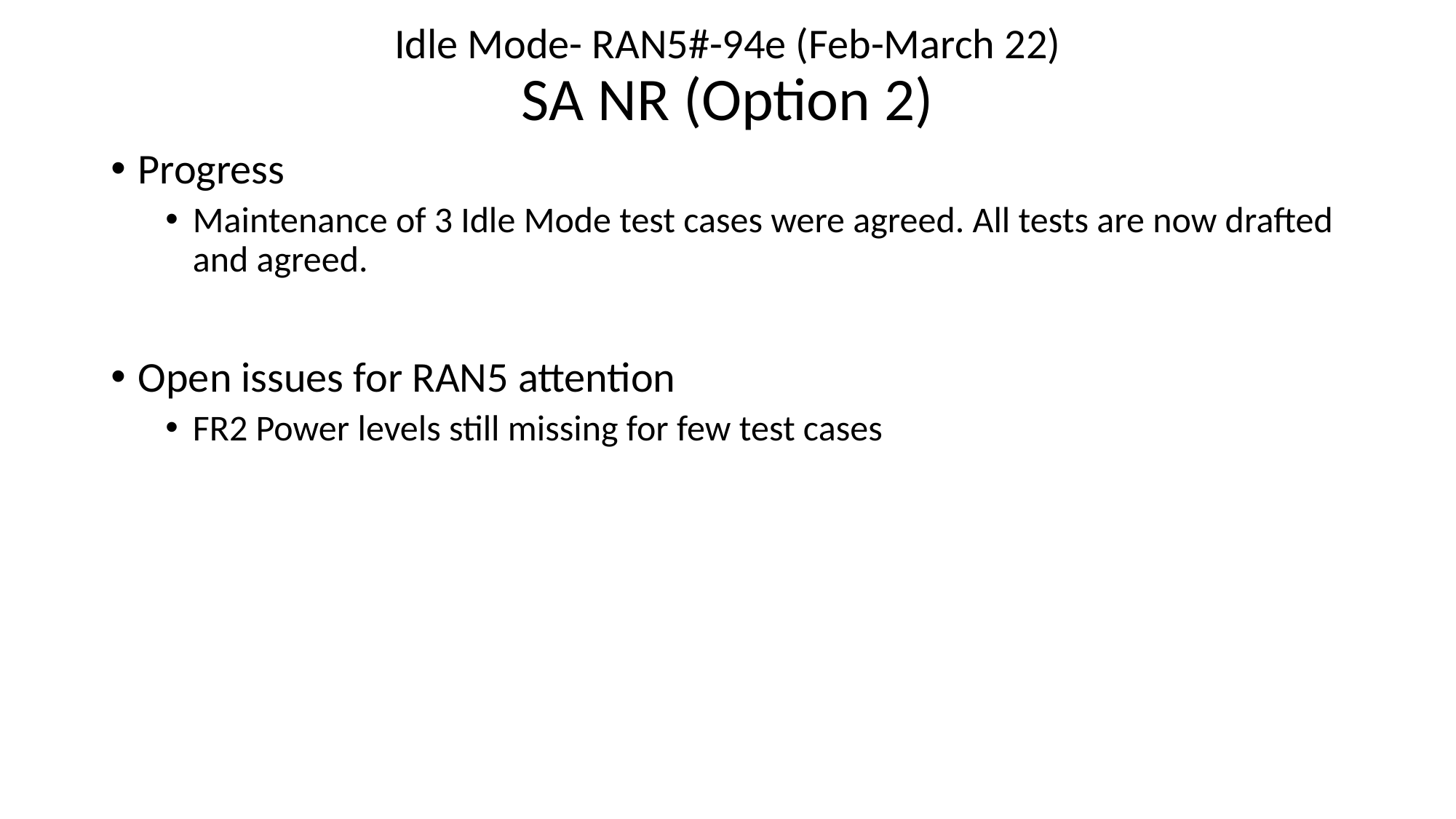

# Idle Mode- RAN5#-94e (Feb-March 22) SA NR (Option 2)
Progress
Maintenance of 3 Idle Mode test cases were agreed. All tests are now drafted and agreed.

Open issues for RAN5 attention
FR2 Power levels still missing for few test cases